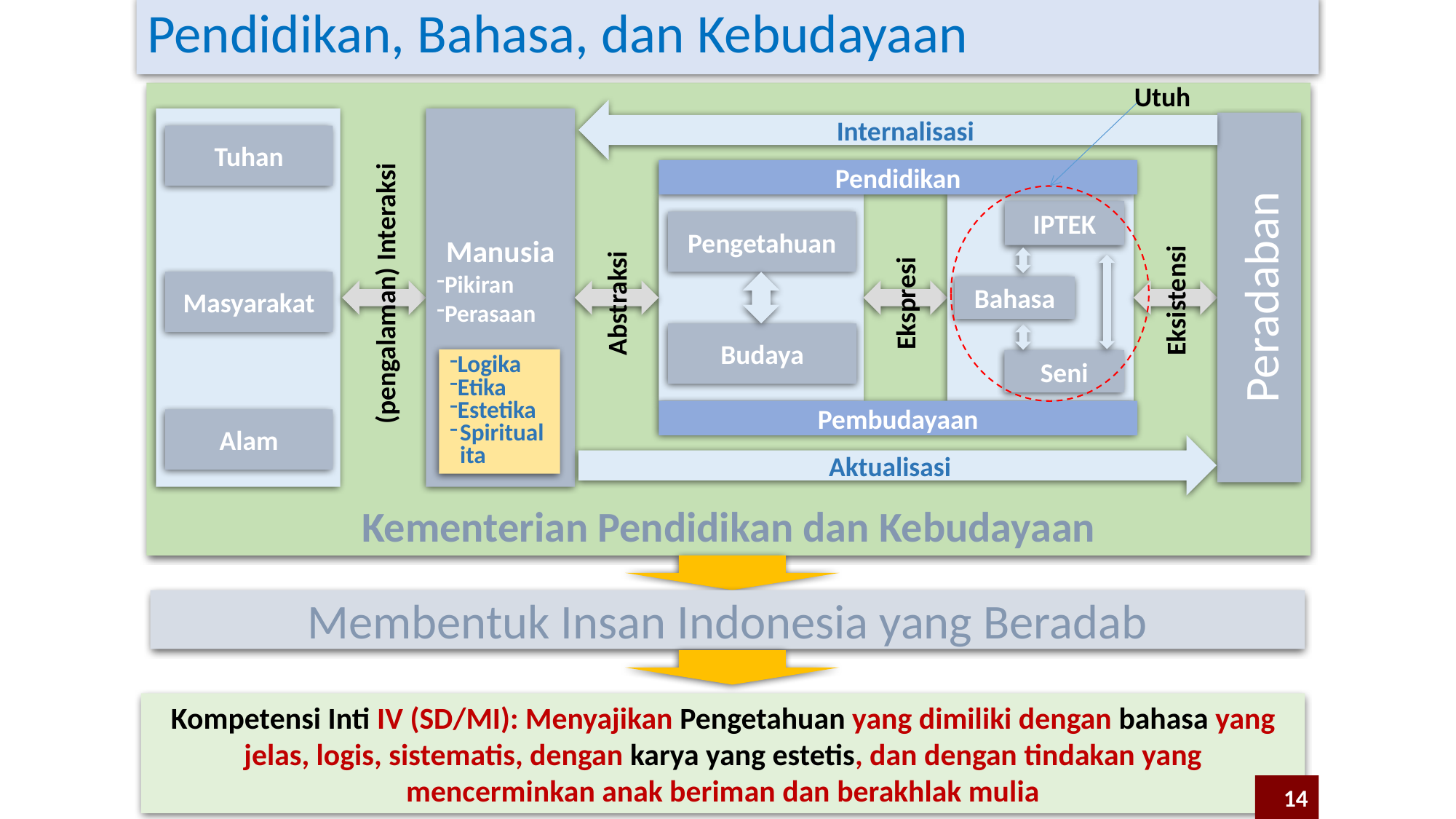

# Pendidikan, Bahasa, dan Kebudayaan
Utuh
Kementerian Pendidikan dan Kebudayaan
Internalisasi

Manusia
Pikiran
Perasaan

Peradaban
Tuhan
Pendidikan

IPTEK
Pengetahuan

(pengalaman) Interaksi
Masyarakat
Bahasa
Eksistensi

Abstraksi
Ekspresi

Budaya

Logika
Etika
Estetika
Spiritualita
Seni
Pembudayaan
Alam
Aktualisasi

Membentuk Insan Indonesia yang Beradab

Kompetensi Inti IV (SD/MI): Menyajikan Pengetahuan yang dimiliki dengan bahasa yang jelas, logis, sistematis, dengan karya yang estetis, dan dengan tindakan yang mencerminkan anak beriman dan berakhlak mulia
14